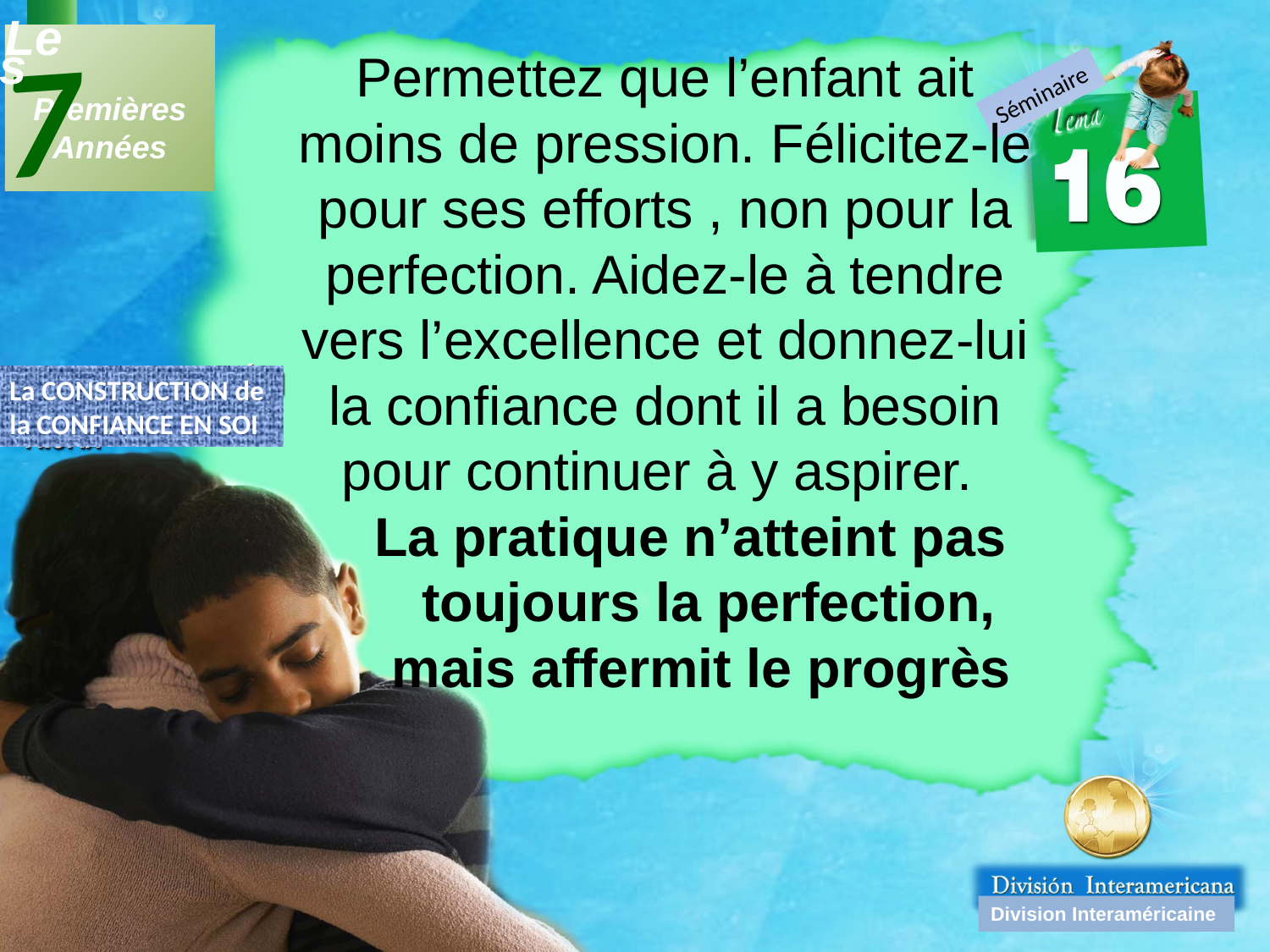

7
Les
         Premières
Années
Permettez que l’enfant ait moins de pression. Félicitez-le pour ses efforts , non pour la perfection. Aidez-le à tendre vers l’excellence et donnez-lui la confiance dont il a besoin pour continuer à y aspirer.
La pratique n’atteint pas toujours la perfection, mais affermit le progrès
Séminaire
La CONSTRUCTION de
la CONFIANCE EN SOI
Division Interaméricaine